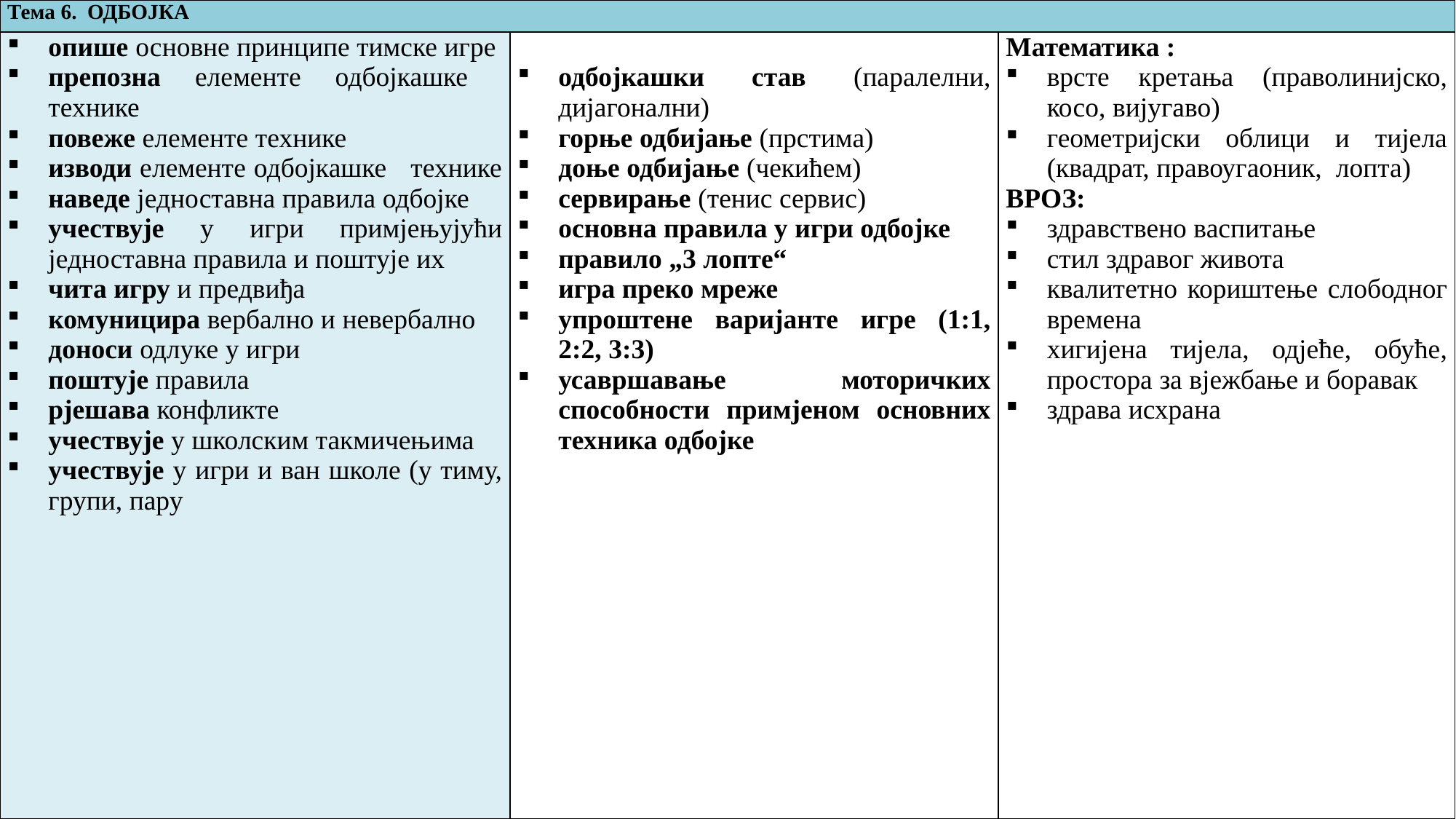

| Тема 6. ОДБОЈКА |  |  |
| --- | --- | --- |
| опише основне принципе тимске игре препозна елементе одбојкашке технике повеже елементе технике изводи елементе одбојкашке технике наведе једноставна правила одбојке учествује у игри примјењујући једноставна правила и поштује их чита игру и предвиђа комуницира вeрбално и невербално доноси одлуке у игри поштује правила рјешава конфликте учествује у школским такмичењима учествује у игри и ван школе (у тиму, групи, пару | одбојкашки став (паралелни, дијагонални) горње одбијање (прстима) доње одбијање (чекићем) сервирање (тенис сервис) основна правила у игри одбојке правило „3 лопте“ игра преко мреже упроштене варијанте игре (1:1, 2:2, 3:3) усавршавање моторичких способности примјеном основних техника одбојке | Математика : врсте кретања (праволинијско, косо, вијугаво) геометријски облици и тијела (квадрат, правоугаоник, лопта) ВРОЗ: здравствено васпитање стил здравог живота квалитетно кориштење слободног времена хигијена тијела, одјеће, обуће, простора за вјежбање и боравак здрава исхрана |